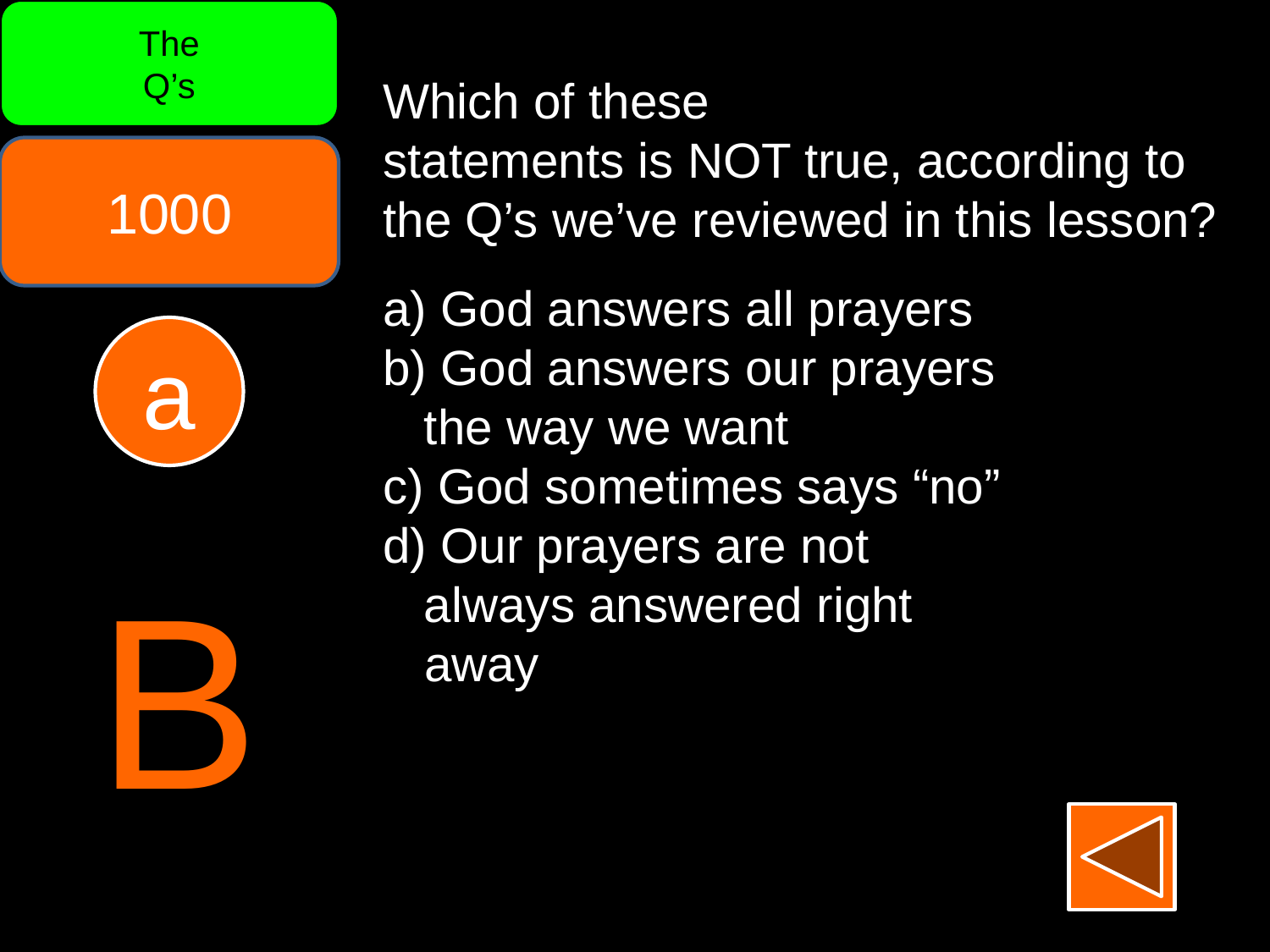

The
Q’s
Which of these
statements is NOT true, according to the Q’s we’ve reviewed in this lesson?

a) God answers all prayers
b) God answers our prayers
   the way we want
c) God sometimes says “no”
d) Our prayers are not
   always answered right
   away
1000
a
B